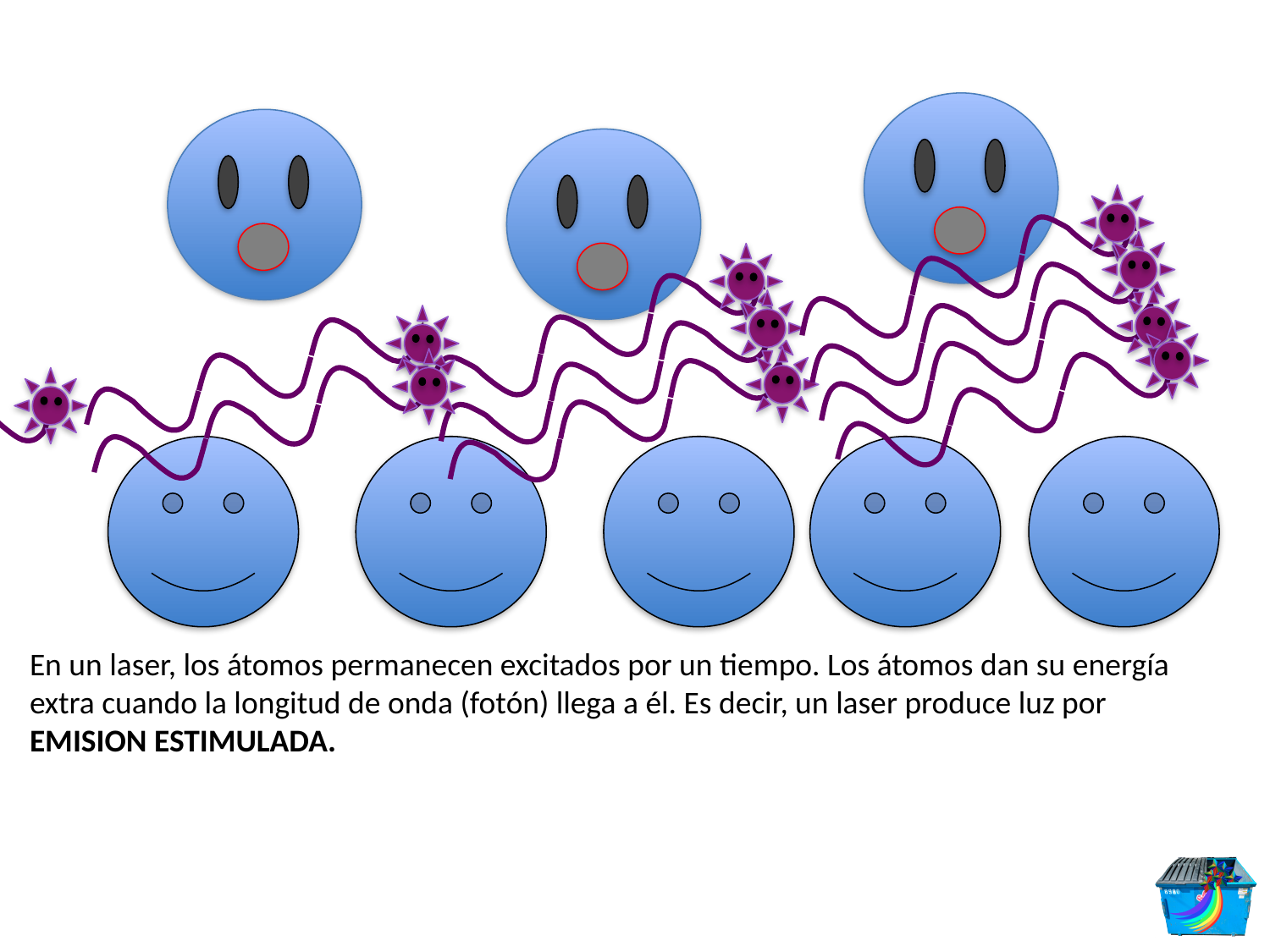

En un laser, los átomos permanecen excitados por un tiempo. Los átomos dan su energía extra cuando la longitud de onda (fotón) llega a él. Es decir, un laser produce luz por EMISION ESTIMULADA.